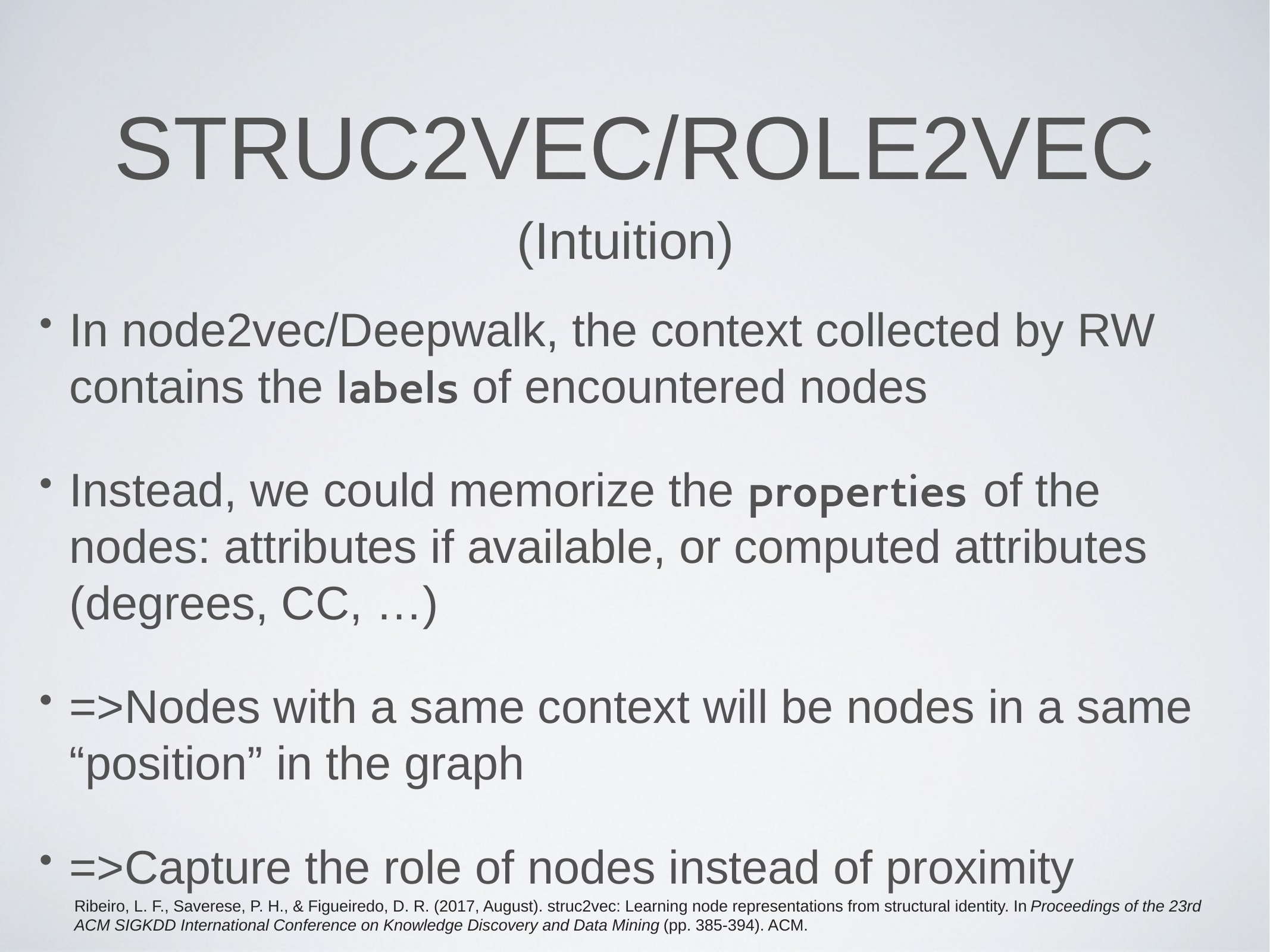

# struc2vec/role2vec
(Intuition)
In node2vec/Deepwalk, the context collected by RW contains the labels of encountered nodes
Instead, we could memorize the properties of the nodes: attributes if available, or computed attributes (degrees, CC, …)
=>Nodes with a same context will be nodes in a same “position” in the graph
=>Capture the role of nodes instead of proximity
Ribeiro, L. F., Saverese, P. H., & Figueiredo, D. R. (2017, August). struc2vec: Learning node representations from structural identity. In Proceedings of the 23rd ACM SIGKDD International Conference on Knowledge Discovery and Data Mining (pp. 385-394). ACM.
87